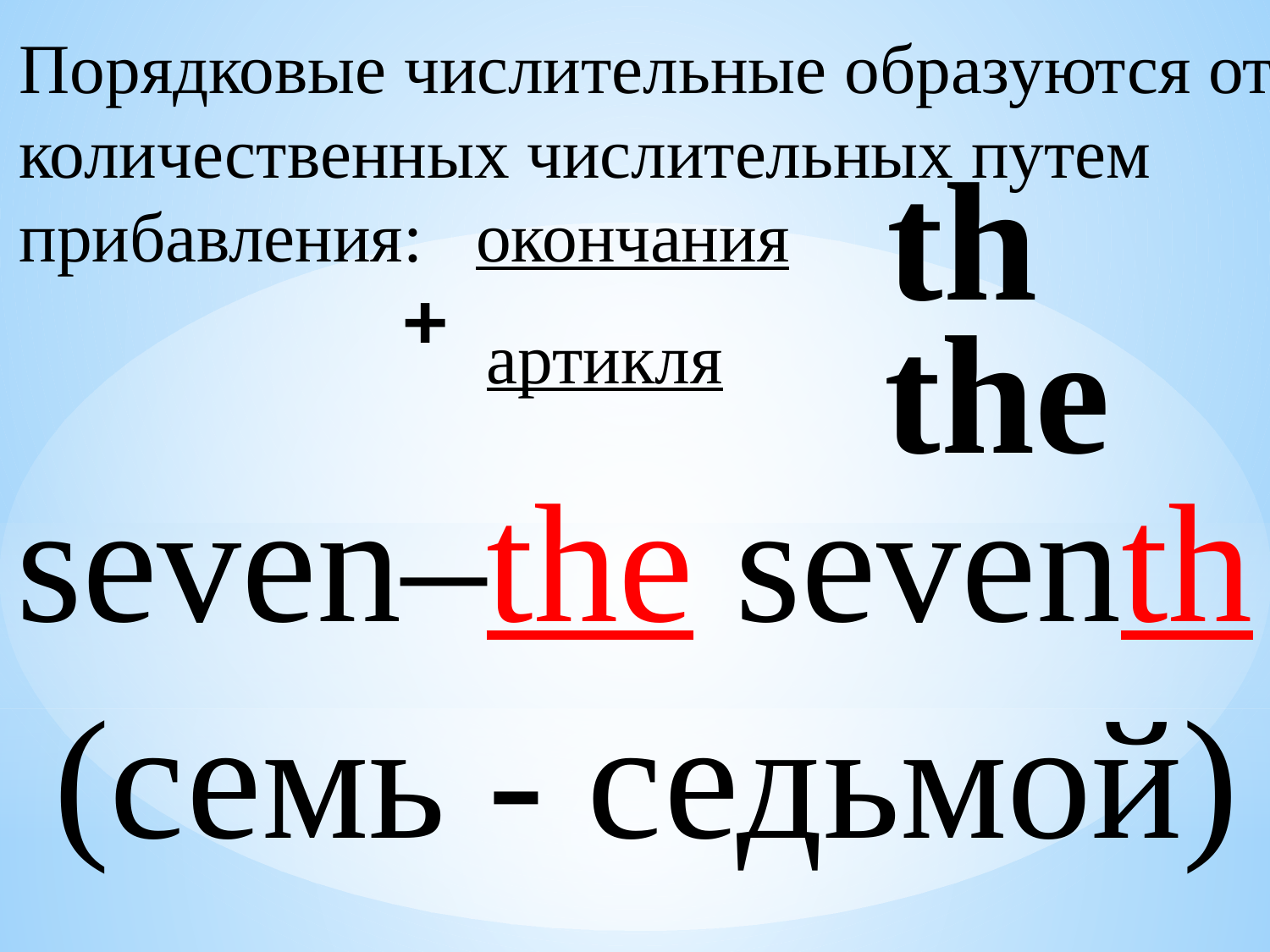

Порядковые числительные образуются от
количественных числительных путем
прибавления:   окончания
th
+
the
 артикля
seven–the seventh
(семь - седьмой)